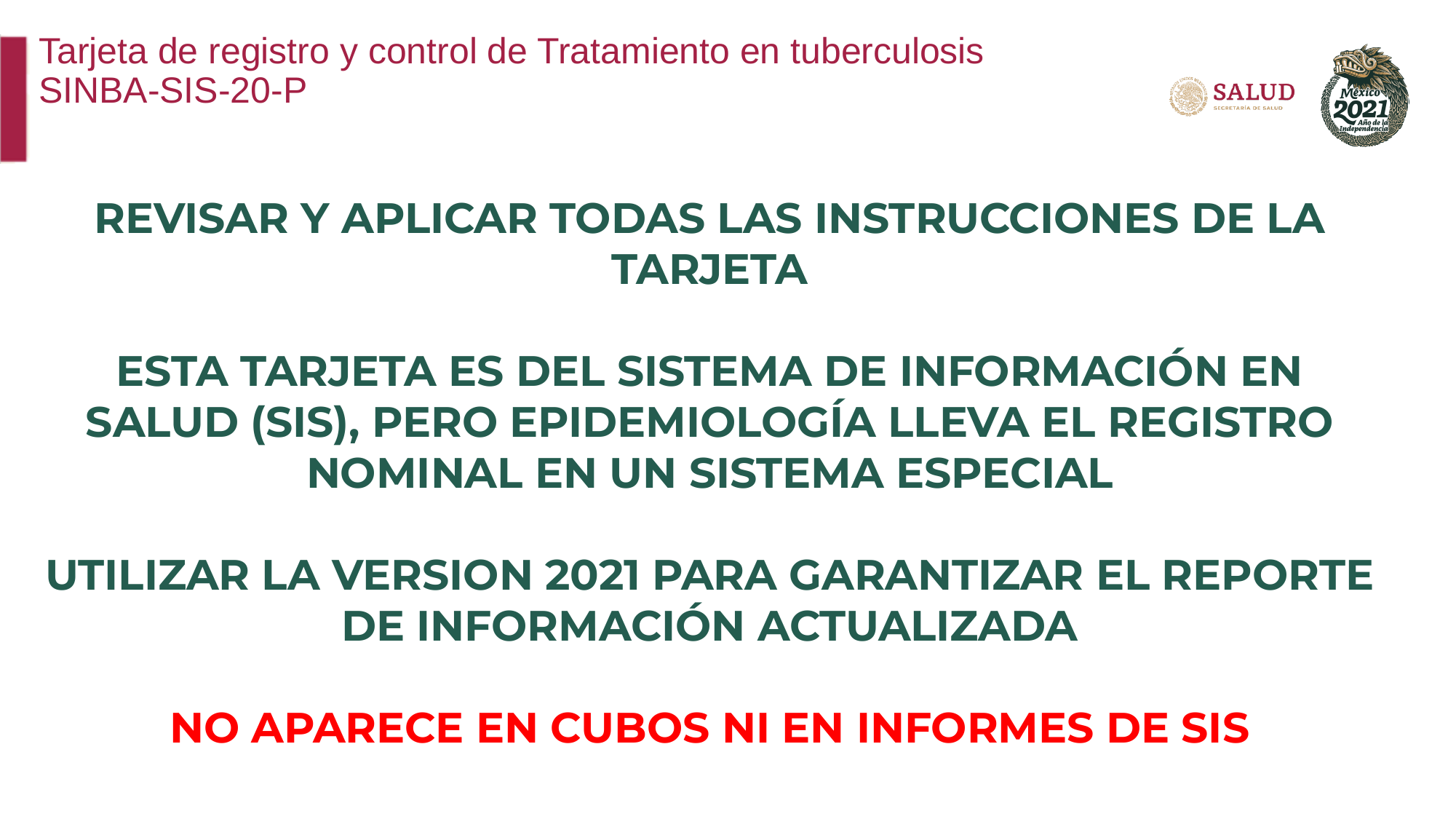

Tarjeta de registro y control de Tratamiento en tuberculosis
SINBA-SIS-20-P
REVISAR Y APLICAR TODAS LAS INSTRUCCIONES DE LA TARJETA

ESTA TARJETA ES DEL SISTEMA DE INFORMACIÓN EN SALUD (SIS), PERO EPIDEMIOLOGÍA LLEVA EL REGISTRO NOMINAL EN UN SISTEMA ESPECIAL

UTILIZAR LA VERSION 2021 PARA GARANTIZAR EL REPORTE DE INFORMACIÓN ACTUALIZADA

NO APARECE EN CUBOS NI EN INFORMES DE SIS